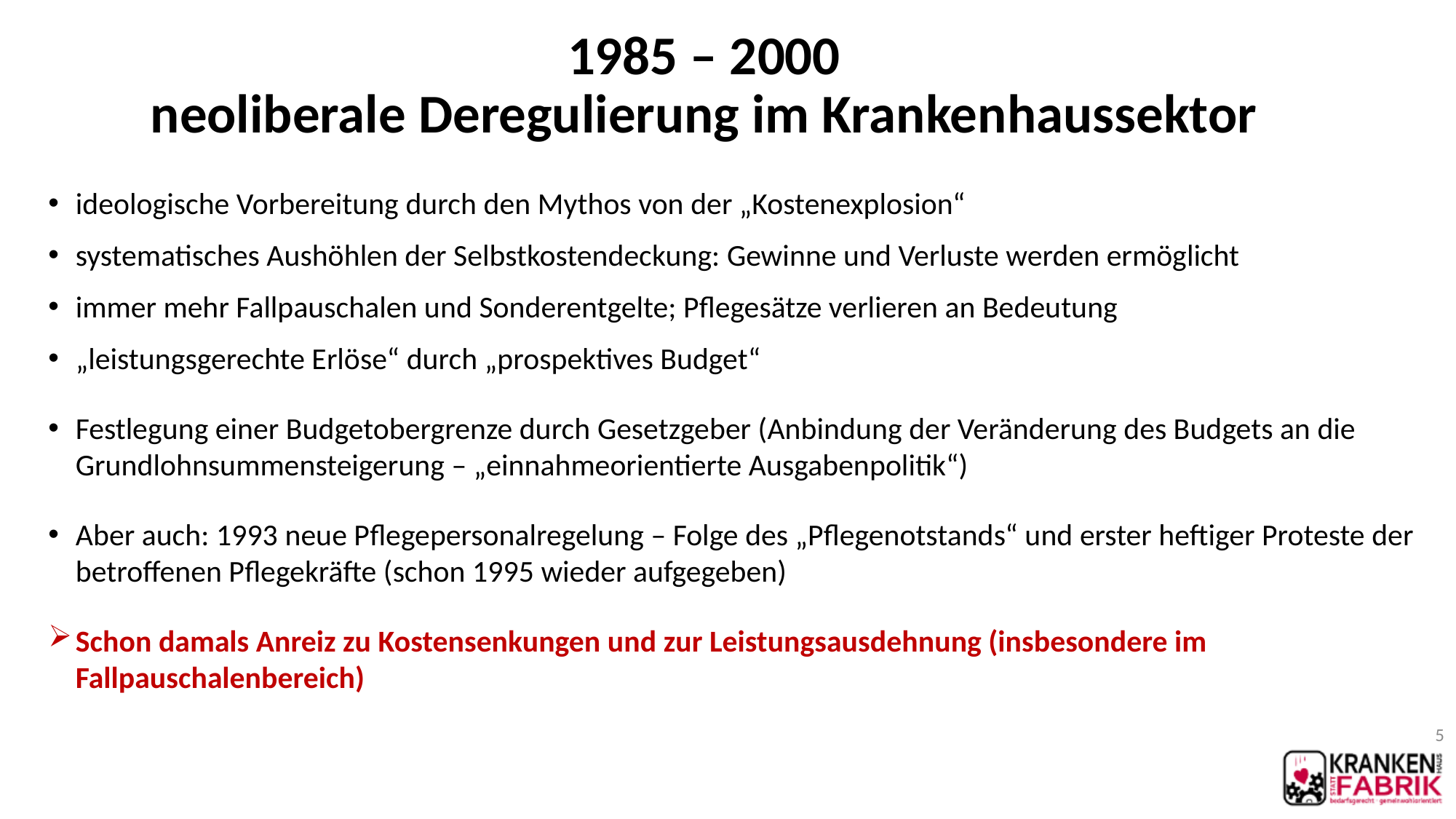

# 1985 – 2000 neoliberale Deregulierung im Krankenhaussektor
ideologische Vorbereitung durch den Mythos von der „Kostenexplosion“
systematisches Aushöhlen der Selbstkostendeckung: Gewinne und Verluste werden ermöglicht
immer mehr Fallpauschalen und Sonderentgelte; Pflegesätze verlieren an Bedeutung
„leistungsgerechte Erlöse“ durch „prospektives Budget“
Festlegung einer Budgetobergrenze durch Gesetzgeber (Anbindung der Veränderung des Budgets an die Grundlohnsummensteigerung – „einnahmeorientierte Ausgabenpolitik“)
Aber auch: 1993 neue Pflegepersonalregelung – Folge des „Pflegenotstands“ und erster heftiger Proteste der betroffenen Pflegekräfte (schon 1995 wieder aufgegeben)
Schon damals Anreiz zu Kostensenkungen und zur Leistungsausdehnung (insbesondere im Fallpauschalenbereich)
5